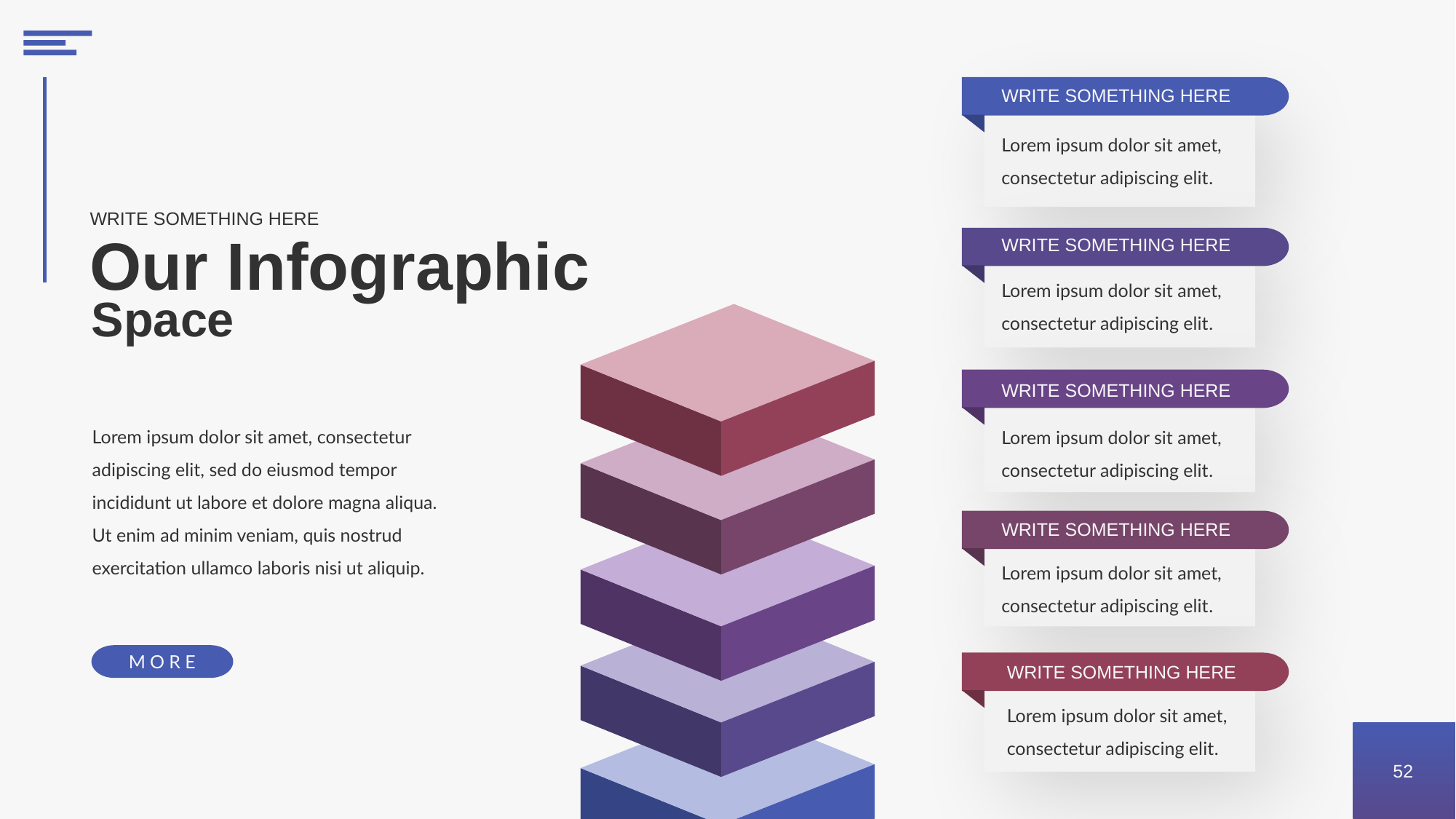

WRITE SOMETHING HERE
Lorem ipsum dolor sit amet, consectetur adipiscing elit.
WRITE SOMETHING HERE

Lorem ipsum dolor sit amet, consectetur adipiscing elit.

WRITE SOMETHING HERE
Lorem ipsum dolor sit amet, consectetur adipiscing elit.

WRITE SOMETHING HERE
Lorem ipsum dolor sit amet, consectetur adipiscing elit.

WRITE SOMETHING HERE
Lorem ipsum dolor sit amet, consectetur adipiscing elit.
WRITE SOMETHING HERE
Our Infographic
Space

Lorem ipsum dolor sit amet, consectetur adipiscing elit, sed do eiusmod tempor incididunt ut labore et dolore magna aliqua. Ut enim ad minim veniam, quis nostrud exercitation ullamco laboris nisi ut aliquip.
MORE